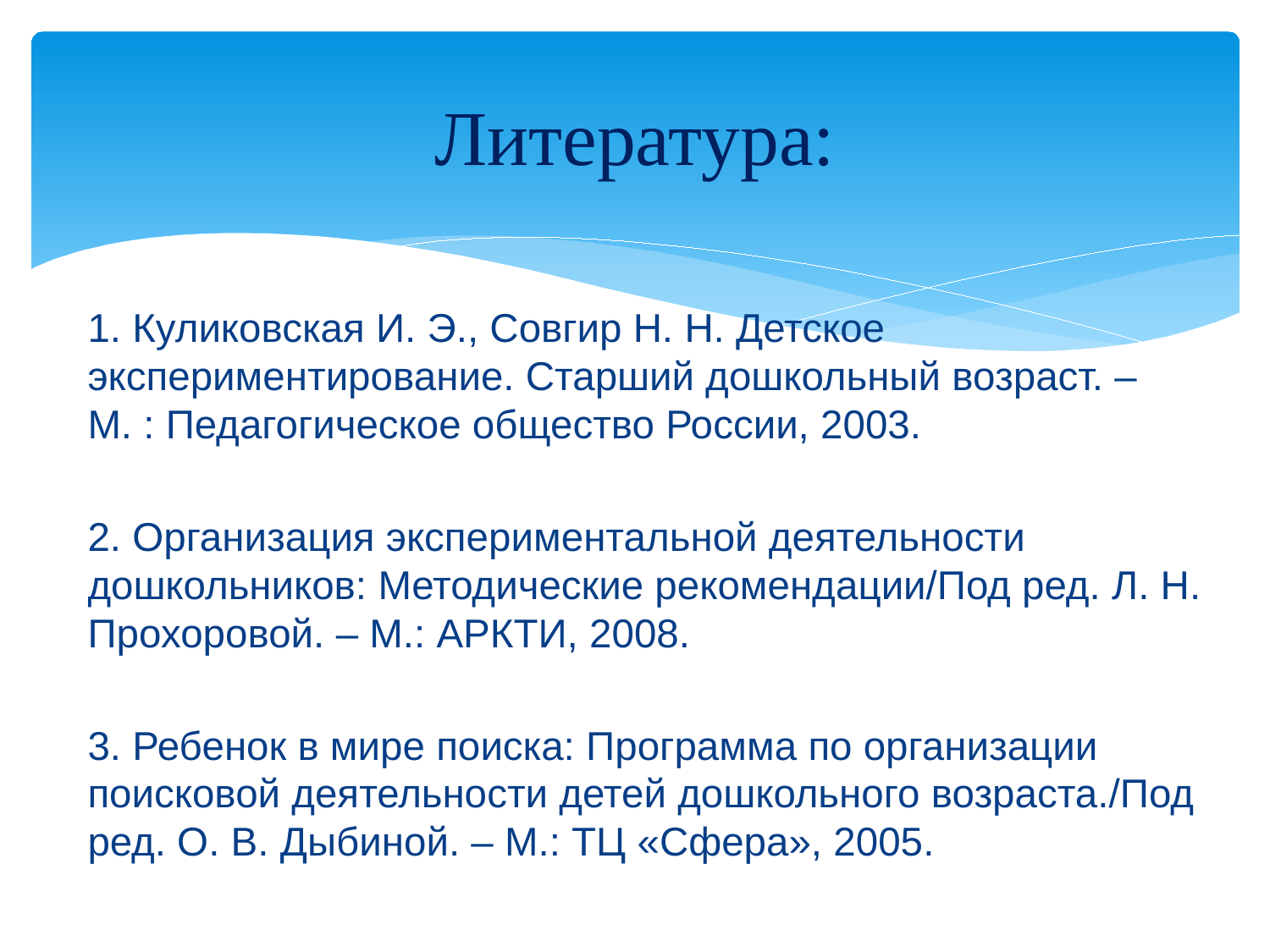

# Литература:
1. Куликовская И. Э., Совгир Н. Н. Детское экспериментирование. Старший дошкольный возраст. – М. : Педагогическое общество России, 2003.

2. Организация экспериментальной деятельности дошкольников: Методические рекомендации/Под ред. Л. Н. Прохоровой. – М.: АРКТИ, 2008.

3. Ребенок в мире поиска: Программа по организации поисковой деятельности детей дошкольного возраста./Под ред. О. В. Дыбиной. – М.: ТЦ «Сфера», 2005.